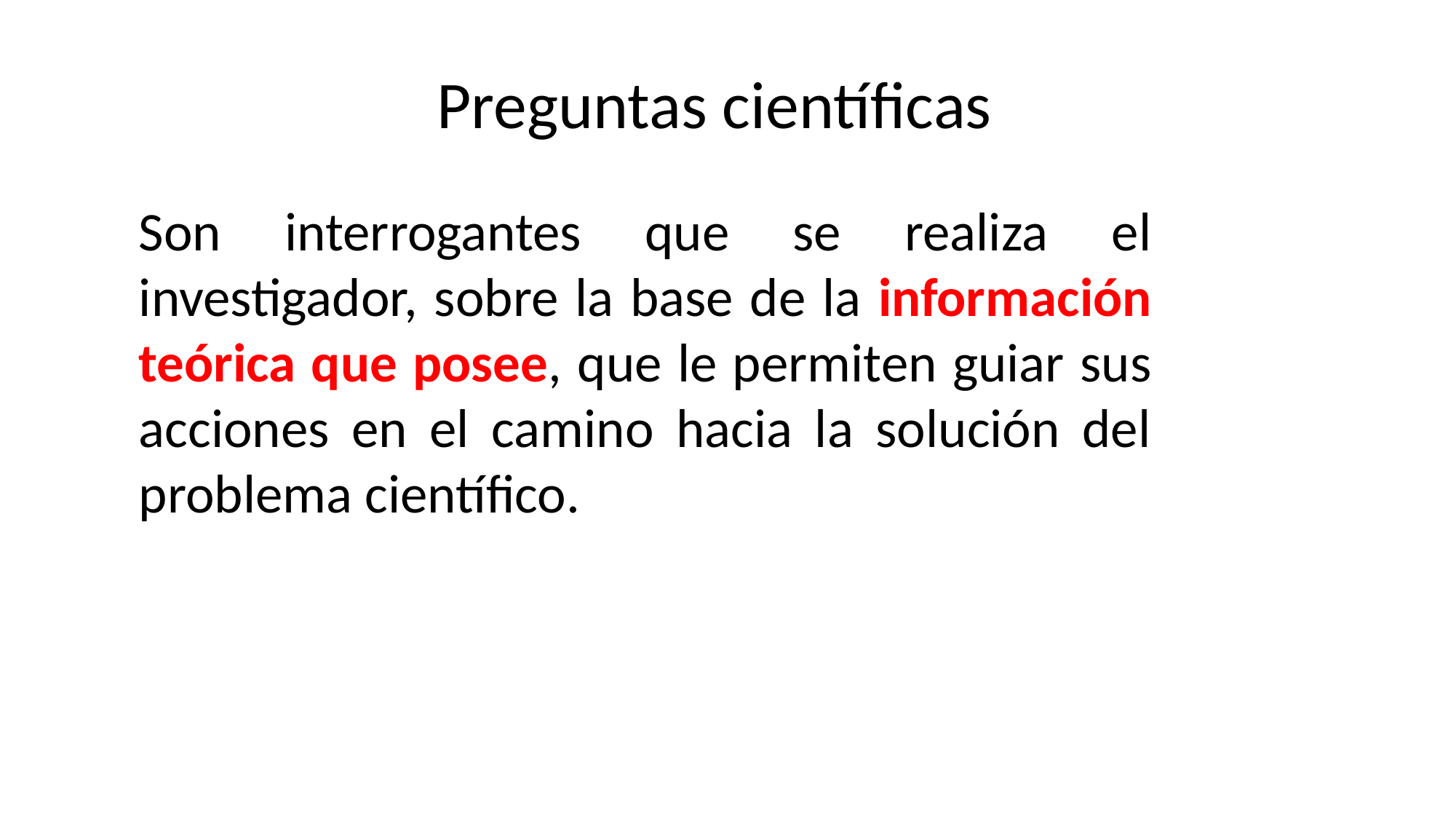

Preguntas científicas
Son interrogantes que se realiza el investigador, sobre la base de la información teórica que posee, que le permiten guiar sus acciones en el camino hacia la solución del problema científico.